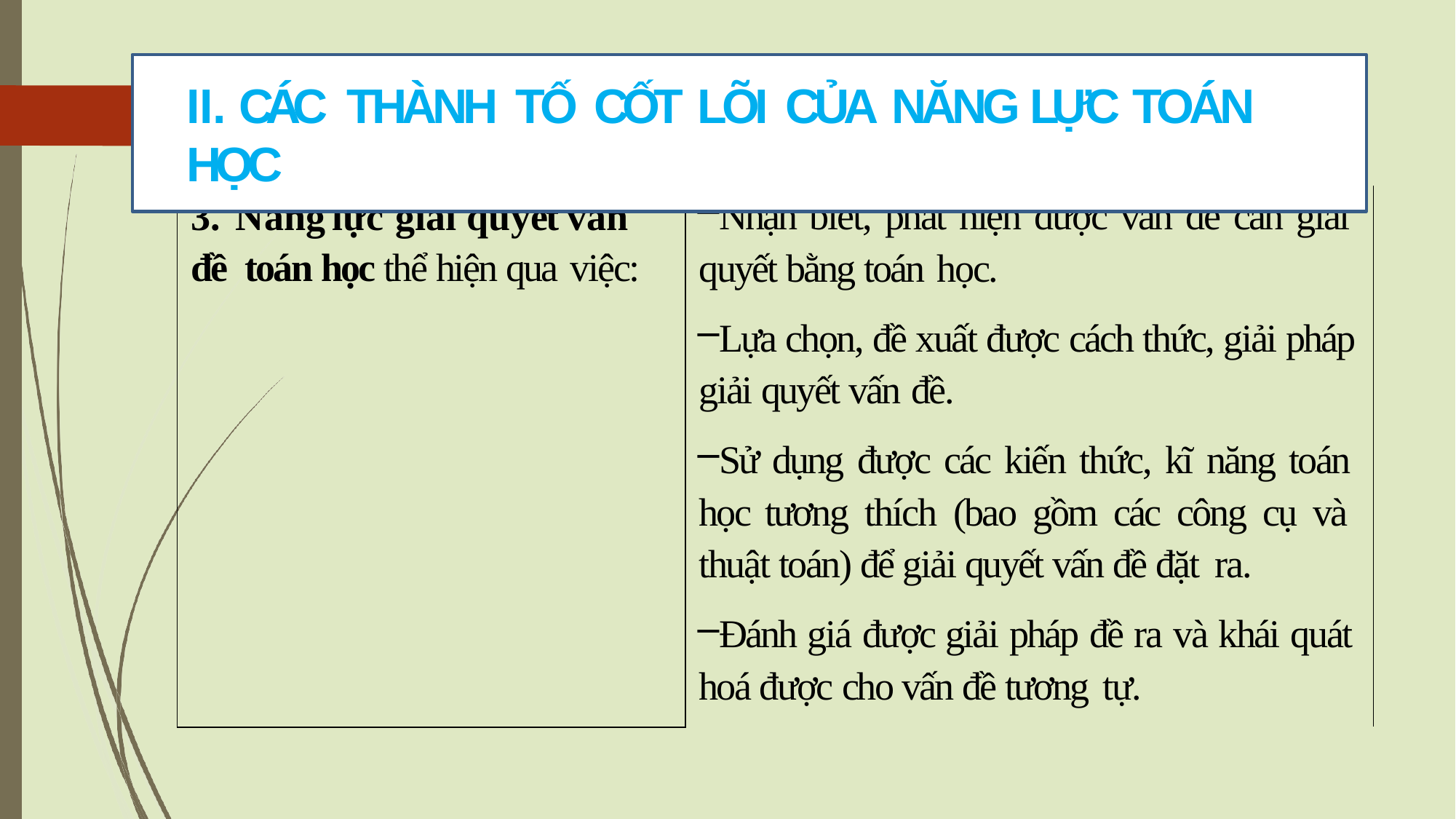

# II. CÁC  THÀNH  TỐ  CỐT  LÕI  CỦA  NĂNG LỰC  TOÁN  HỌC
Nhận biết, phát hiện được vấn đề cần giải  quyết bằng toán học.
Lựa chọn, đề xuất được cách thức, giải pháp  giải quyết vấn đề.
Sử dụng được các kiến thức, kĩ năng toán  học tương thích (bao gồm các công cụ và  thuật toán) để giải quyết vấn đề đặt ra.
Đánh giá được giải pháp đề ra và khái quát  hoá được cho vấn đề tương tự.
3.	Năng	lực	giải	quyết	vấn	đề  toán học thể hiện qua việc: